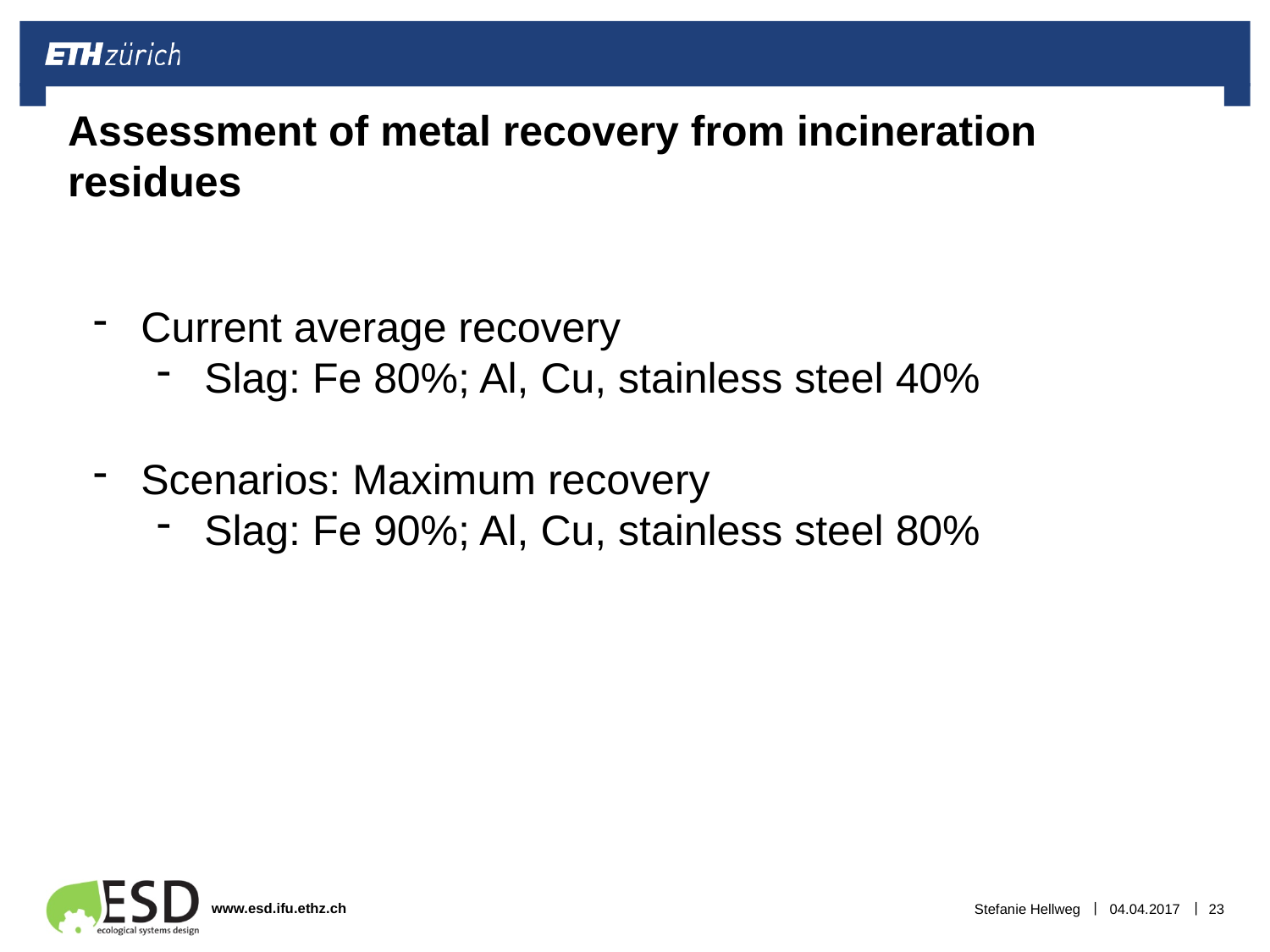

Assessment of metal recovery from incineration residues
Current average recovery
Slag: Fe 80%; Al, Cu, stainless steel 40%

Scenarios: Maximum recovery
Slag: Fe 90%; Al, Cu, stainless steel 80%
Stefanie Hellweg
04.04.2017
23